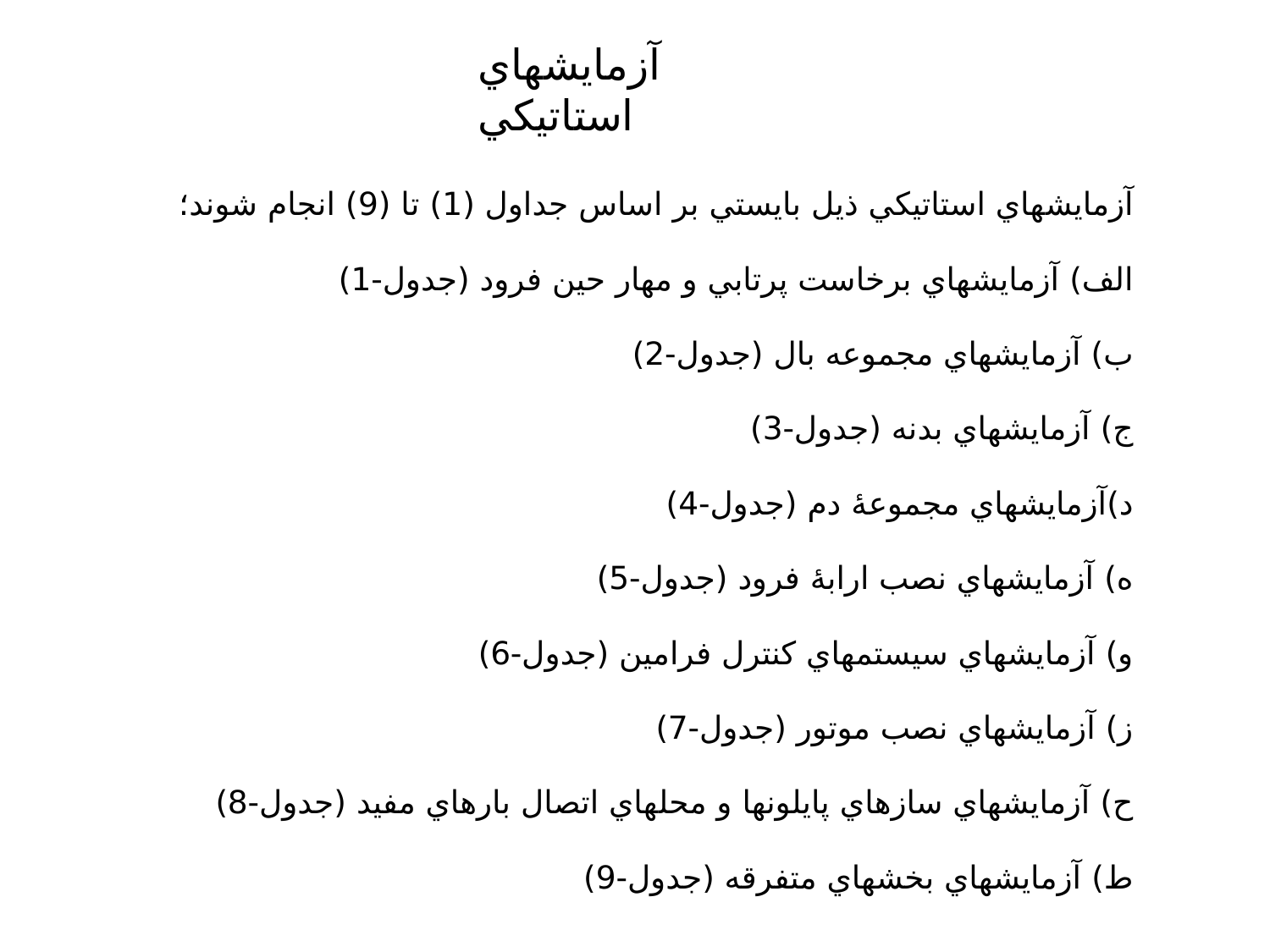

آزمايش­هاي استاتيکي
آزمايش­هاي استاتيکي ذيل بايستي بر اساس جداول (1) تا (9) انجام شوند؛
الف) آزمايش­هاي برخاست پرتابي و مهار حين فرود (جدول-1)
ب) آزمايش­هاي مجموعه بال (جدول-2)
ج) آزمايش­هاي بدنه (جدول-3)
د)آزمايش­هاي مجموعۀ دم (جدول-4)
ه) آزمايش­هاي نصب ارابۀ فرود (جدول-5)
و) آزمايش­هاي سيستم­هاي کنترل فرامين (جدول-6)
ز) آزمايش­هاي نصب موتور (جدول-7)
ح) آزمايش­هاي سازه­اي پايلون­ها و محل­هاي اتصال بارهاي مفيد (جدول-8)
ط) آزمايش­هاي بخش­هاي متفرقه (جدول-9)